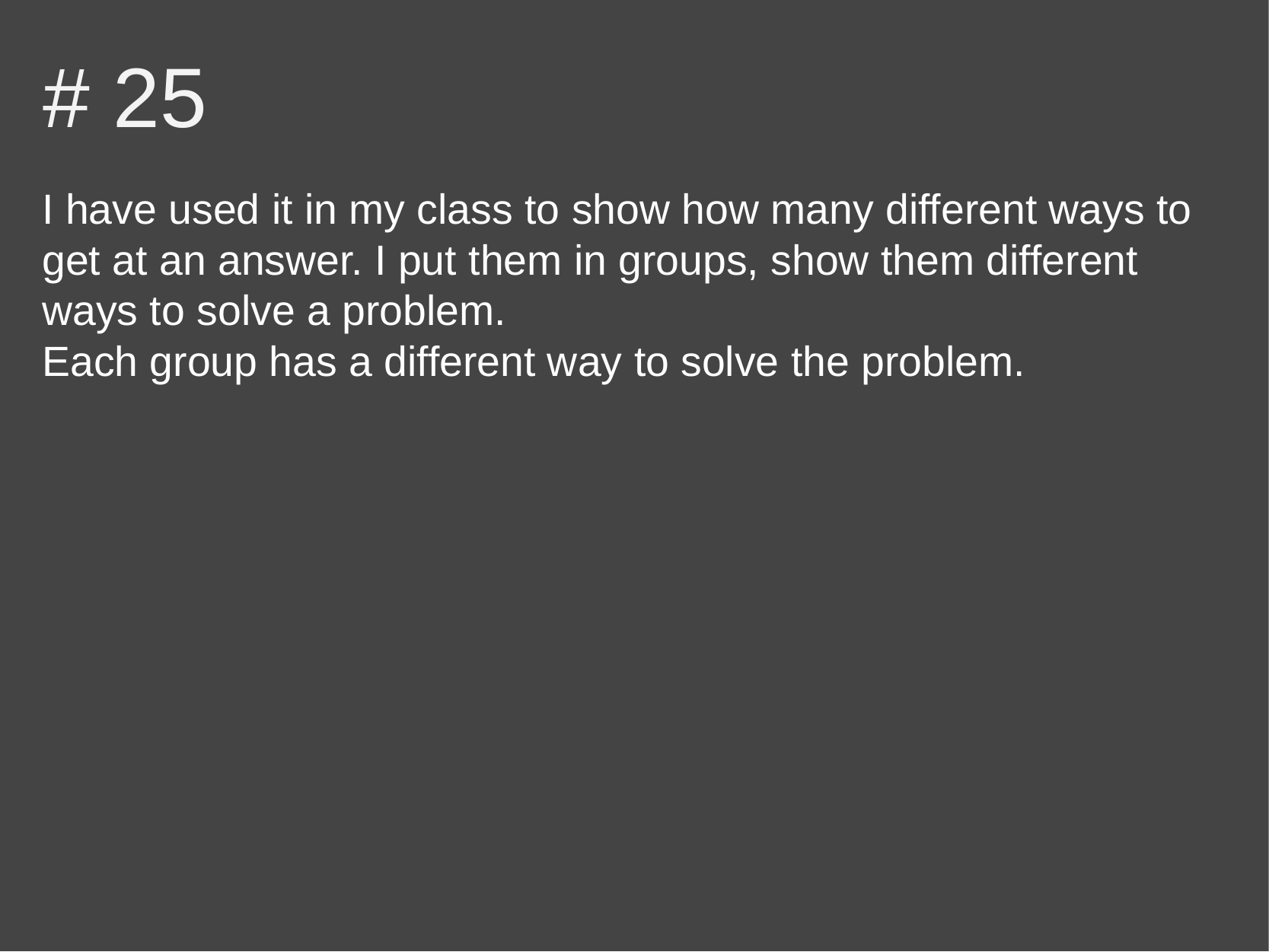

# # 25
I have used it in my class to show how many different ways to get at an answer. I put them in groups, show them different ways to solve a problem.
Each group has a different way to solve the problem.